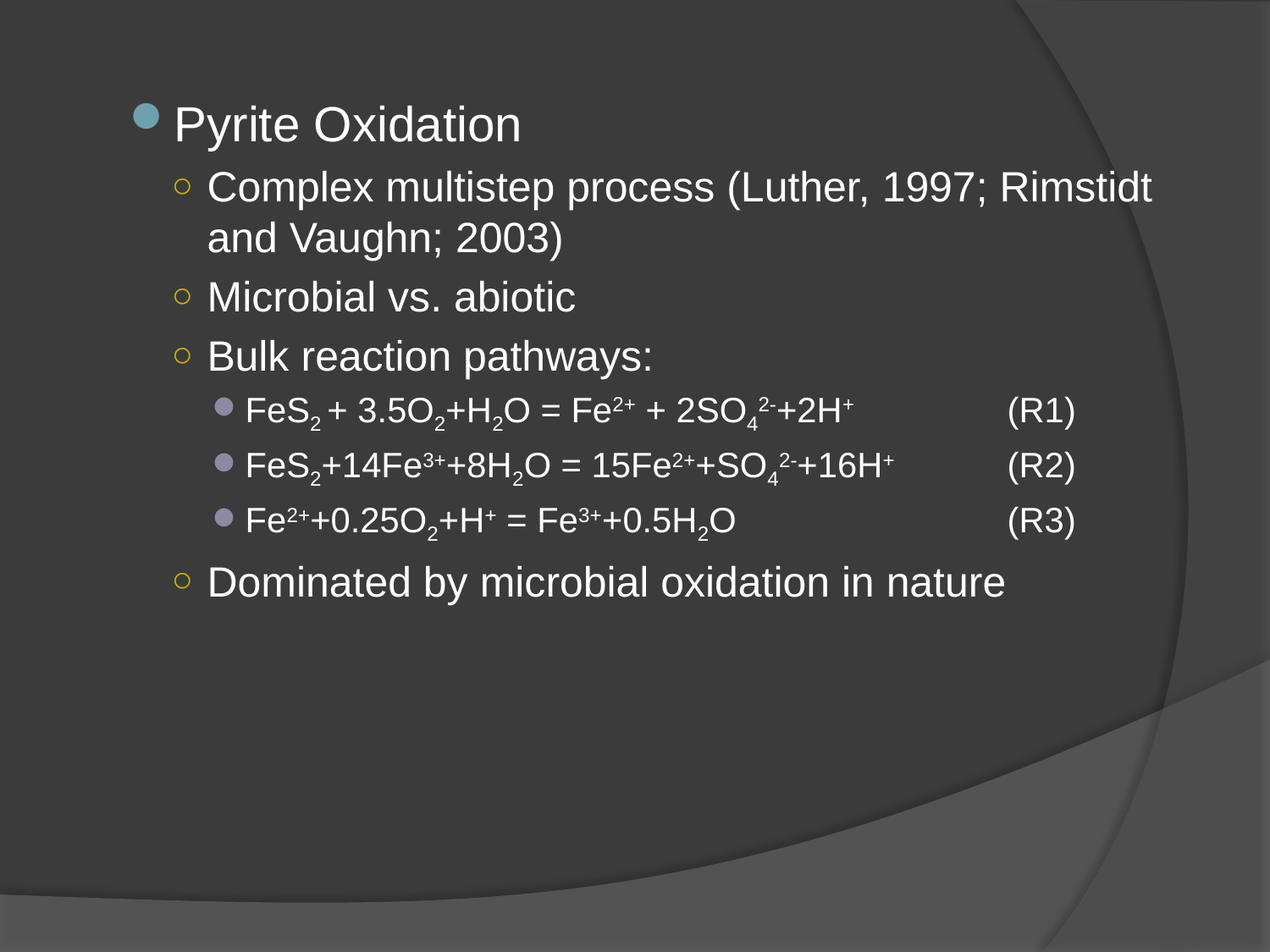

Pyrite Oxidation
Complex multistep process (Luther, 1997; Rimstidt and Vaughn; 2003)
Microbial vs. abiotic
Bulk reaction pathways:
FeS2 + 3.5O2+H2O = Fe2+ + 2SO42-+2H+  		(R1)
FeS2+14Fe3++8H2O = 15Fe2++SO42-+16H+  	(R2)
Fe2++0.25O2+H+ = Fe3++0.5H2O			(R3)
Dominated by microbial oxidation in nature